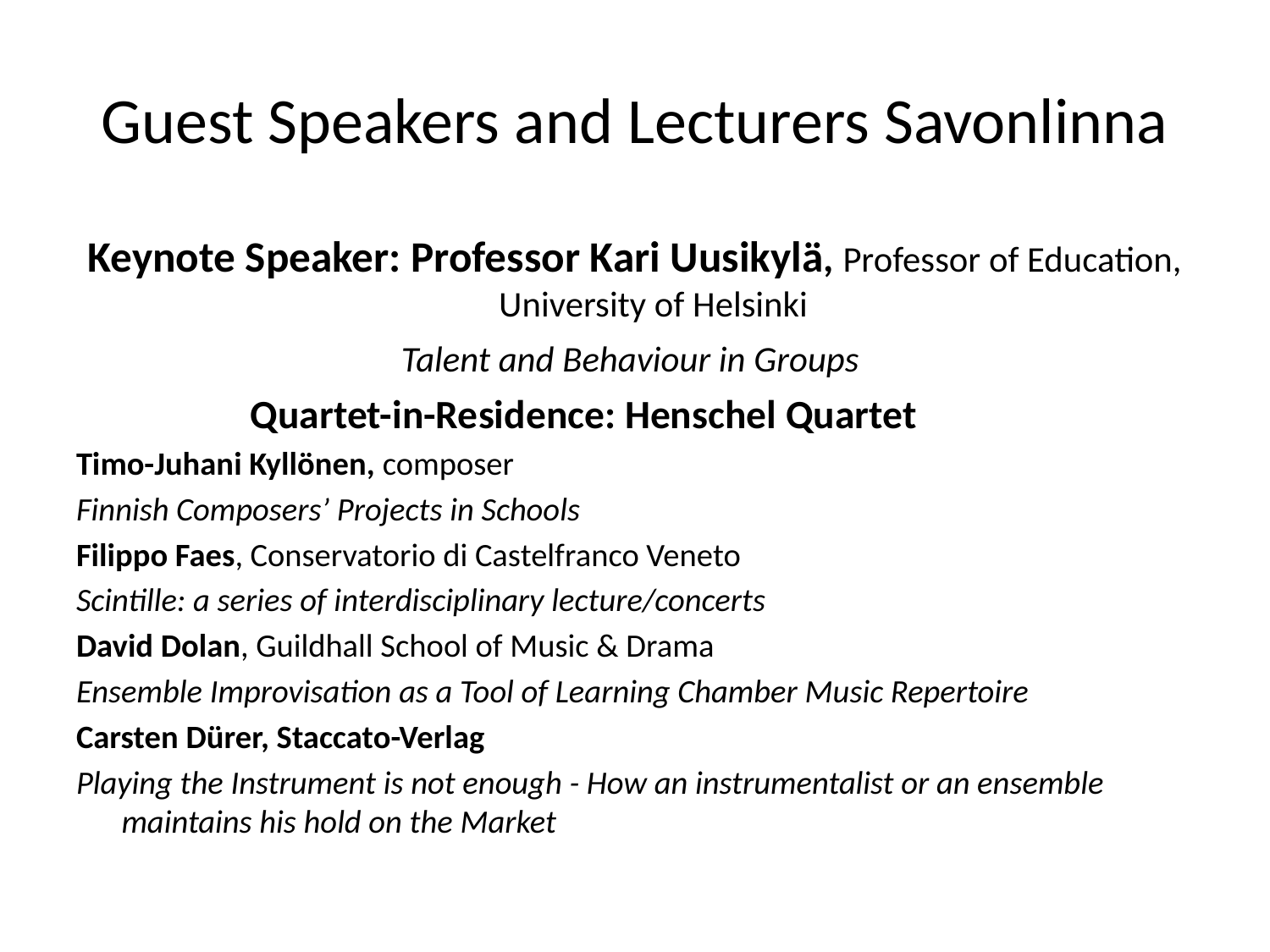

# Guest Speakers and Lecturers Savonlinna
Keynote Speaker: Professor Kari Uusikylä, Professor of Education, University of Helsinki
Talent and Behaviour in Groups
Quartet-in-Residence: Henschel Quartet
Timo-Juhani Kyllönen, composer
Finnish Composers’ Projects in Schools
Filippo Faes, Conservatorio di Castelfranco Veneto
Scintille: a series of interdisciplinary lecture/concerts
David Dolan, Guildhall School of Music & Drama
Ensemble Improvisation as a Tool of Learning Chamber Music Repertoire
Carsten Dürer, Staccato-Verlag
Playing the Instrument is not enough - How an instrumentalist or an ensemble maintains his hold on the Market